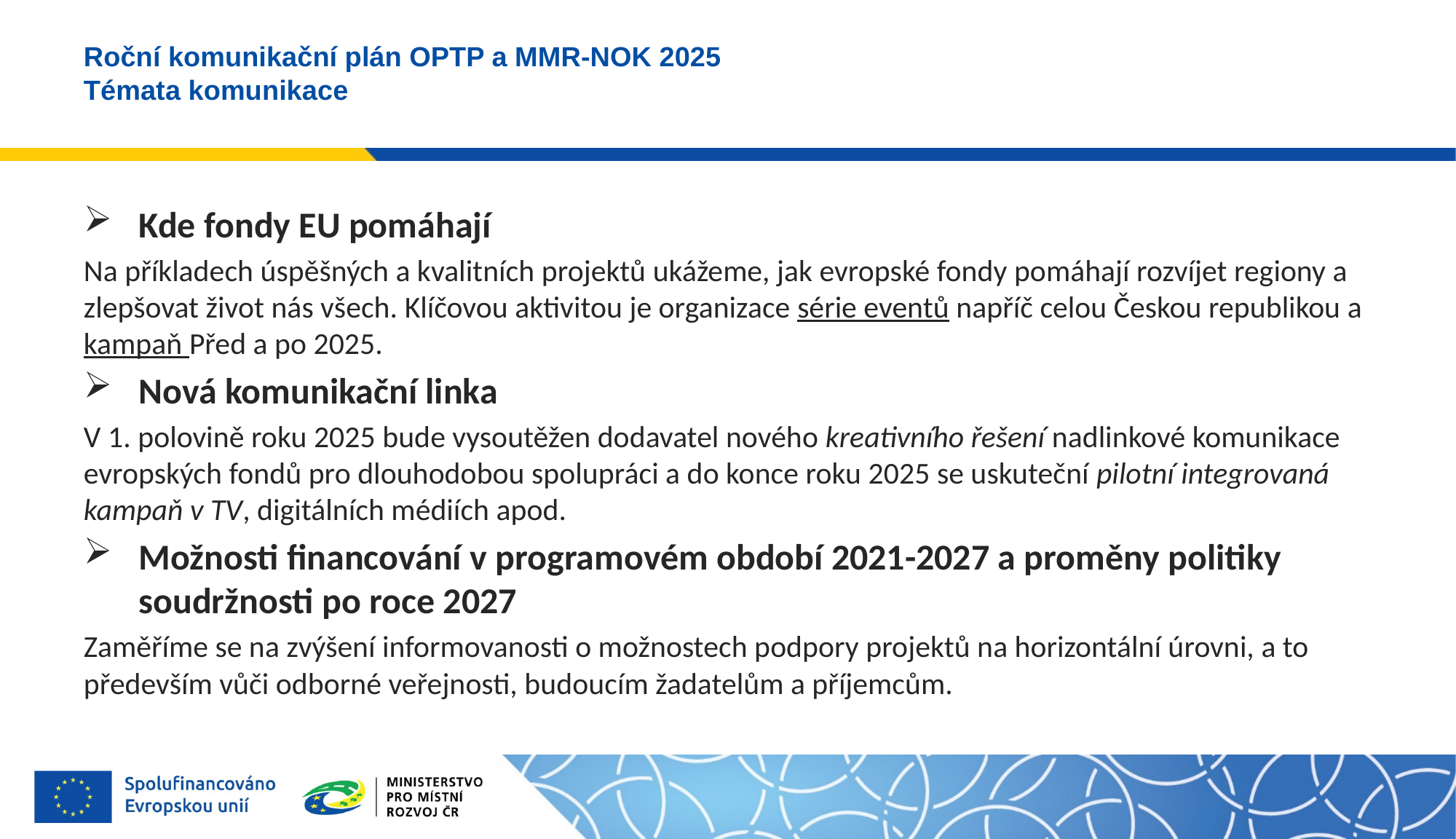

# Roční komunikační plán OPTP a MMR-NOK 2025 Témata komunikace

Kde fondy EU pomáhají
Na příkladech úspěšných a kvalitních projektů ukážeme, jak evropské fondy pomáhají rozvíjet regiony a zlepšovat život nás všech. Klíčovou aktivitou je organizace série eventů napříč celou Českou republikou a kampaň Před a po 2025.
Nová komunikační linka
V 1. polovině roku 2025 bude vysoutěžen dodavatel nového kreativního řešení nadlinkové komunikace evropských fondů pro dlouhodobou spolupráci a do konce roku 2025 se uskuteční pilotní integrovaná kampaň v TV, digitálních médiích apod.
Možnosti financování v programovém období 2021-2027 a proměny politiky soudržnosti po roce 2027
Zaměříme se na zvýšení informovanosti o možnostech podpory projektů na horizontální úrovni, a to především vůči odborné veřejnosti, budoucím žadatelům a příjemcům.